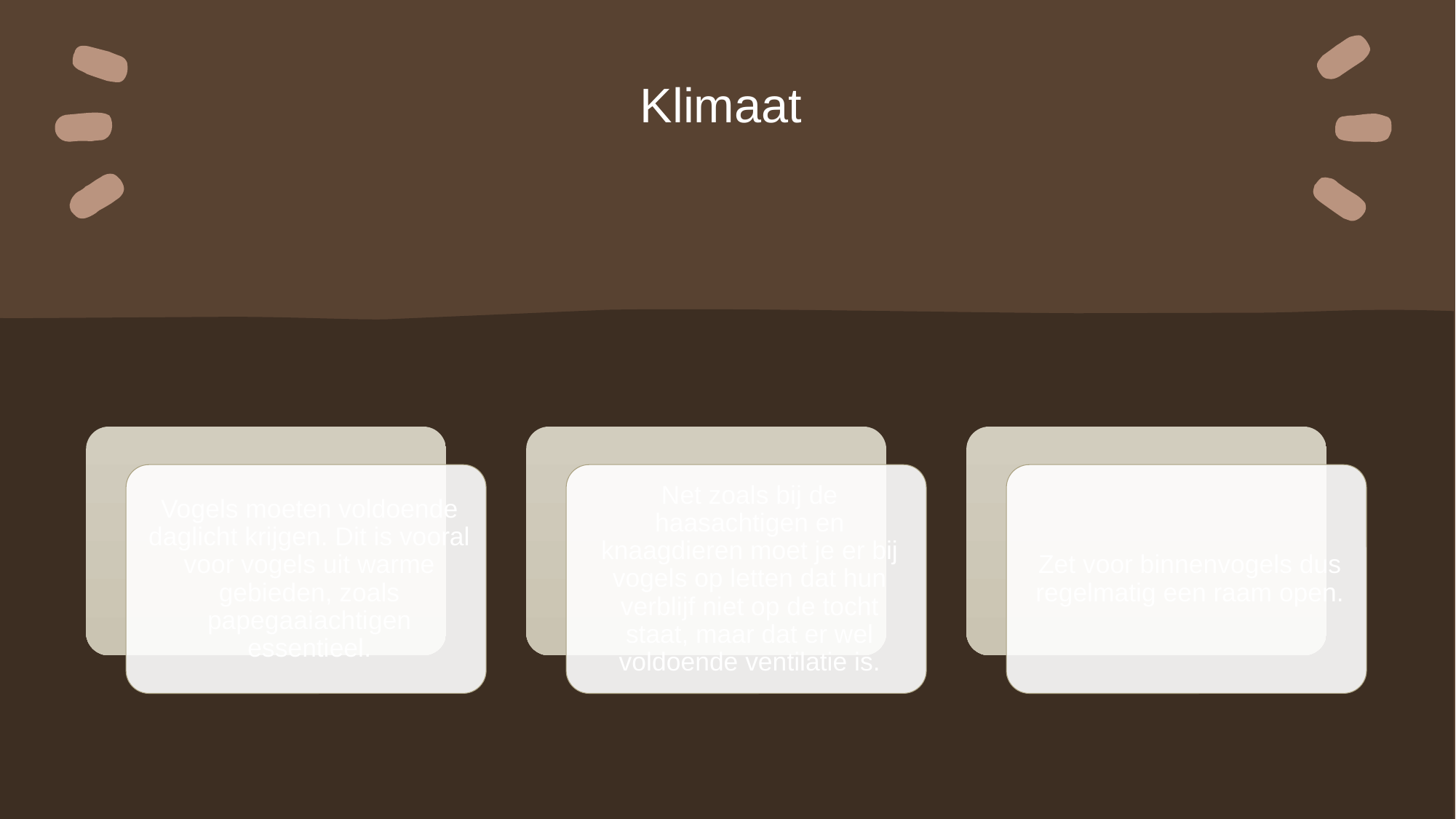

# Klimaat

Vogels moeten voldoende daglicht krijgen. Dit is vooral voor vogels uit warme gebieden, zoals papegaaiachtigen essentieel.
Net zoals bij de haasachtigen en knaagdieren moet je er bij vogels op letten dat hun verblijf niet op de tocht staat, maar dat er wel voldoende ventilatie is.
Zet voor binnenvogels dus regelmatig een raam open.